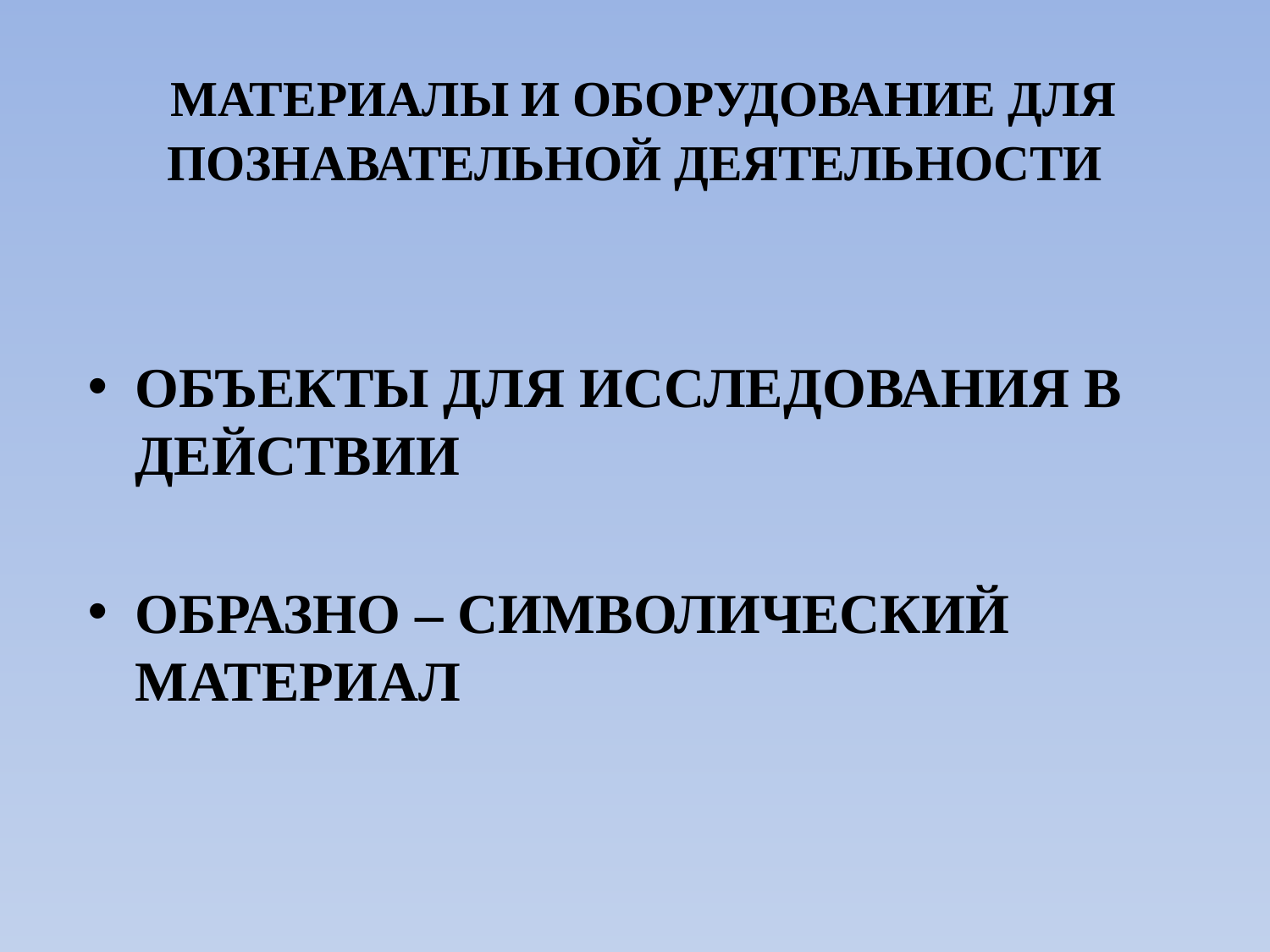

# МАТЕРИАЛЫ И ОБОРУДОВАНИЕ ДЛЯ ПОЗНАВАТЕЛЬНОЙ ДЕЯТЕЛЬНОСТИ

ОБЪЕКТЫ ДЛЯ ИССЛЕДОВАНИЯ В ДЕЙСТВИИ

ОБРАЗНО – СИМВОЛИЧЕСКИЙ МАТЕРИАЛ